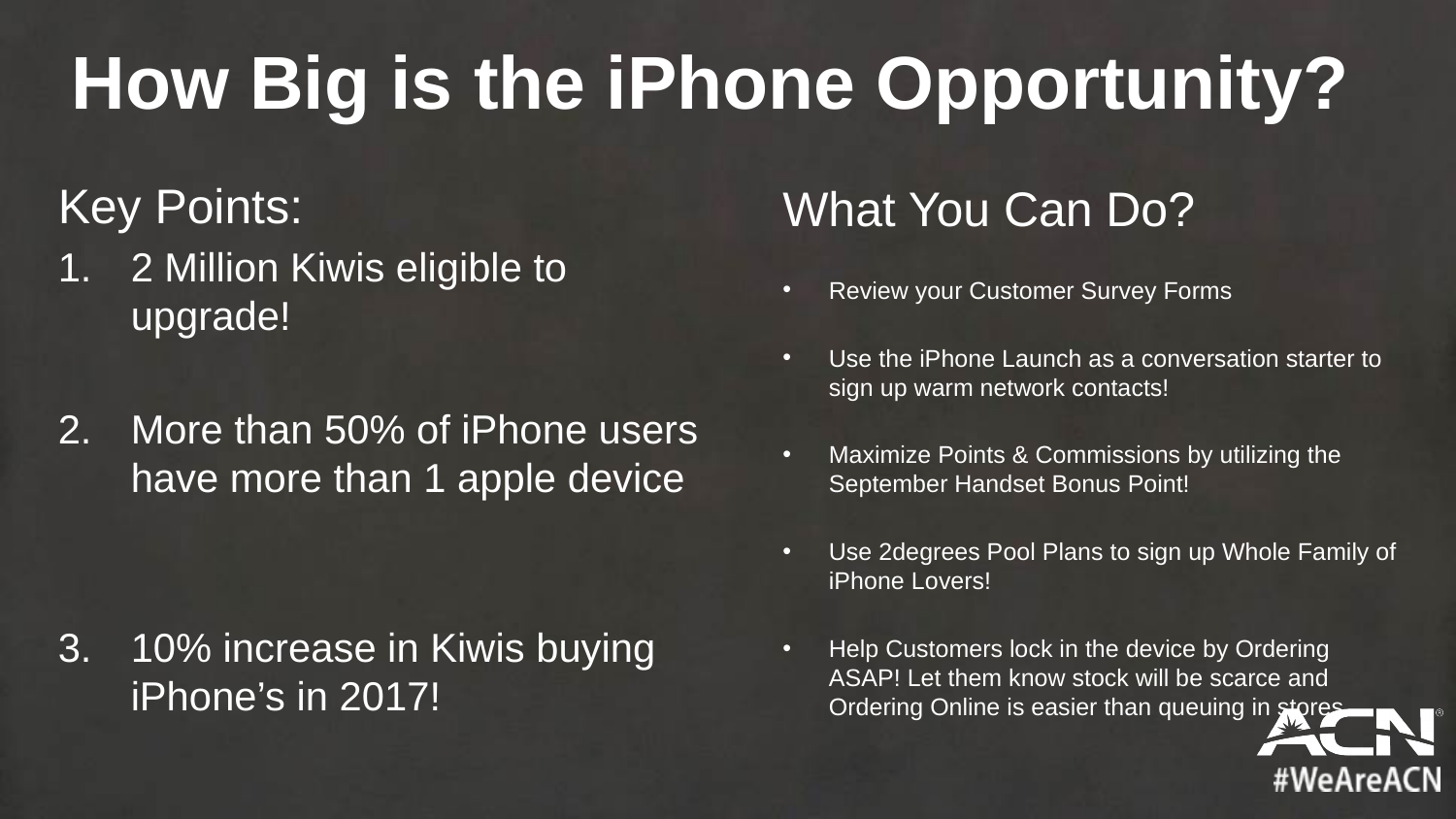

# How Big is the iPhone Opportunity?
Key Points:
2 Million Kiwis eligible to upgrade!

More than 50% of iPhone users have more than 1 apple device

10% increase in Kiwis buying iPhone’s in 2017!

What You Can Do?

Review your Customer Survey Forms

Use the iPhone Launch as a conversation starter to sign up warm network contacts!

Maximize Points & Commissions by utilizing the September Handset Bonus Point!

Use 2degrees Pool Plans to sign up Whole Family of iPhone Lovers!

Help Customers lock in the device by Ordering ASAP! Let them know stock will be scarce and Ordering Online is easier than queuing in stores